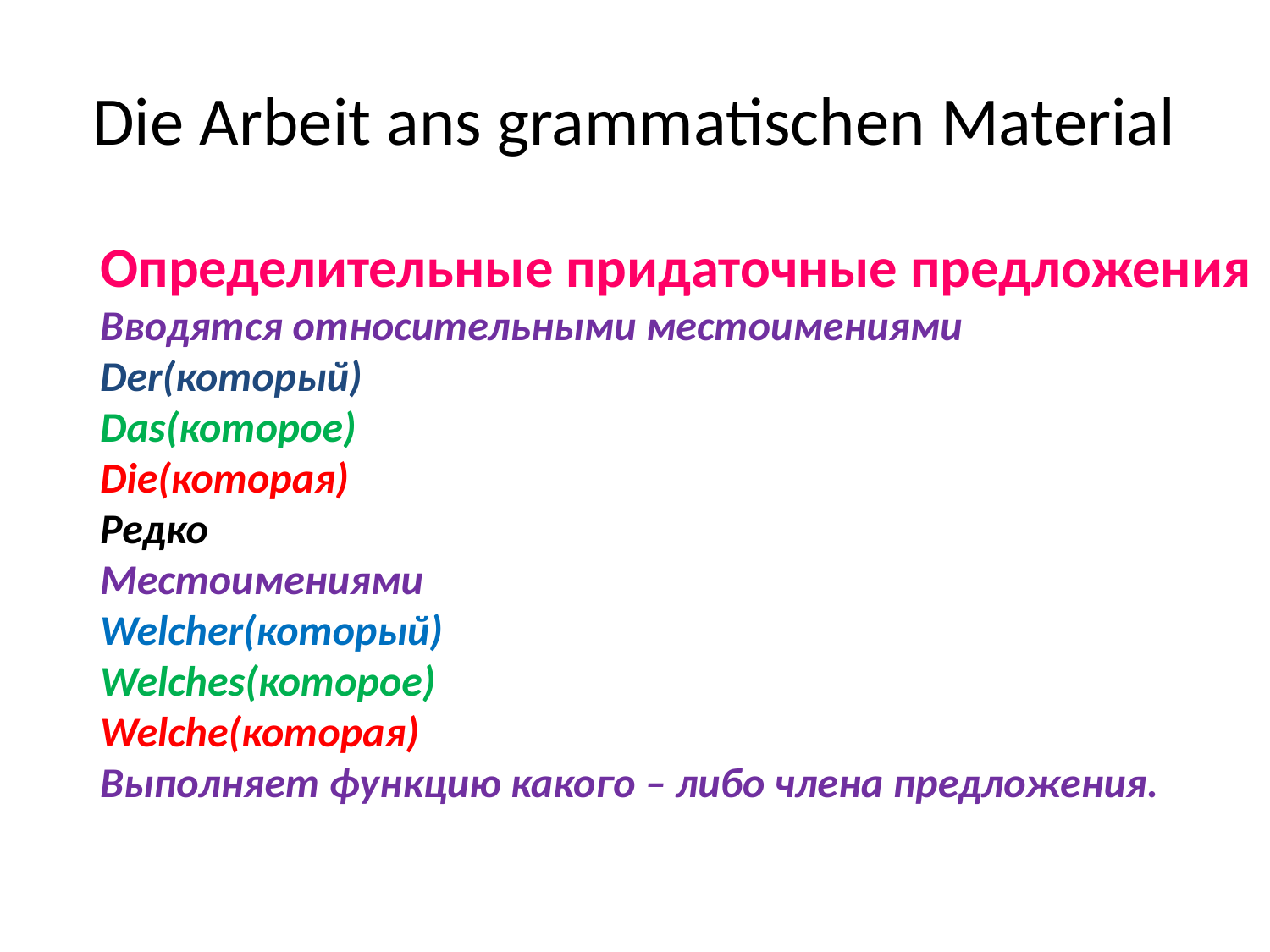

# Die Arbeit ans grammatischen Material

Определительные придаточные предложения
Вводятся относительными местоимениями
Der(который)
Das(которое)
Die(которая)
Редко
Местоимениями
Welcher(который)
Welches(которое)
Welche(которая)
Выполняет функцию какого – либо члена предложения.